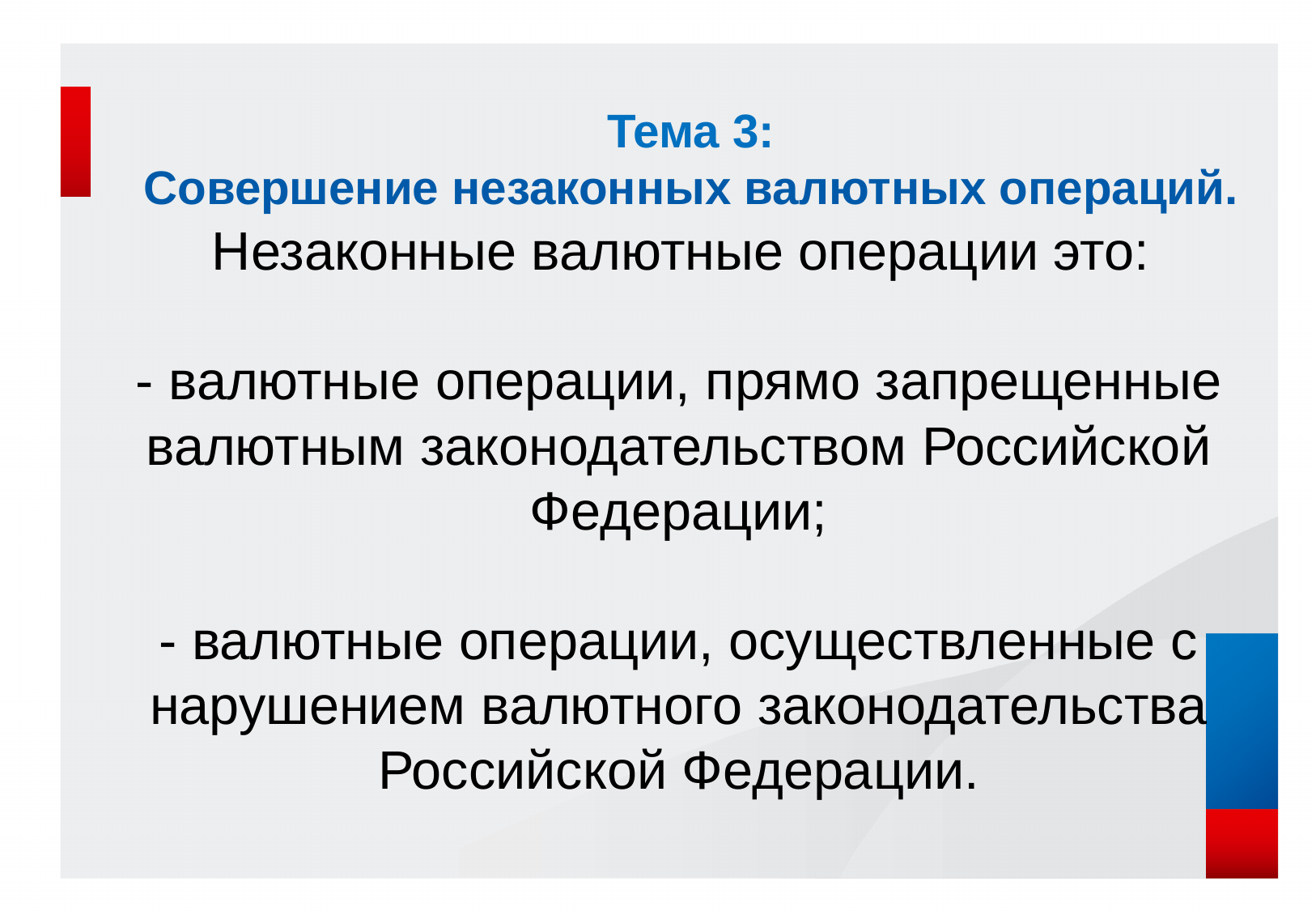

# Тема 3: Совершение незаконных валютных операций.
	Незаконные валютные операции это:
- валютные операции, прямо запрещенные валютным законодательством Российской Федерации;
- валютные операции, осуществленные с нарушением валютного законодательства Российской Федерации.

16